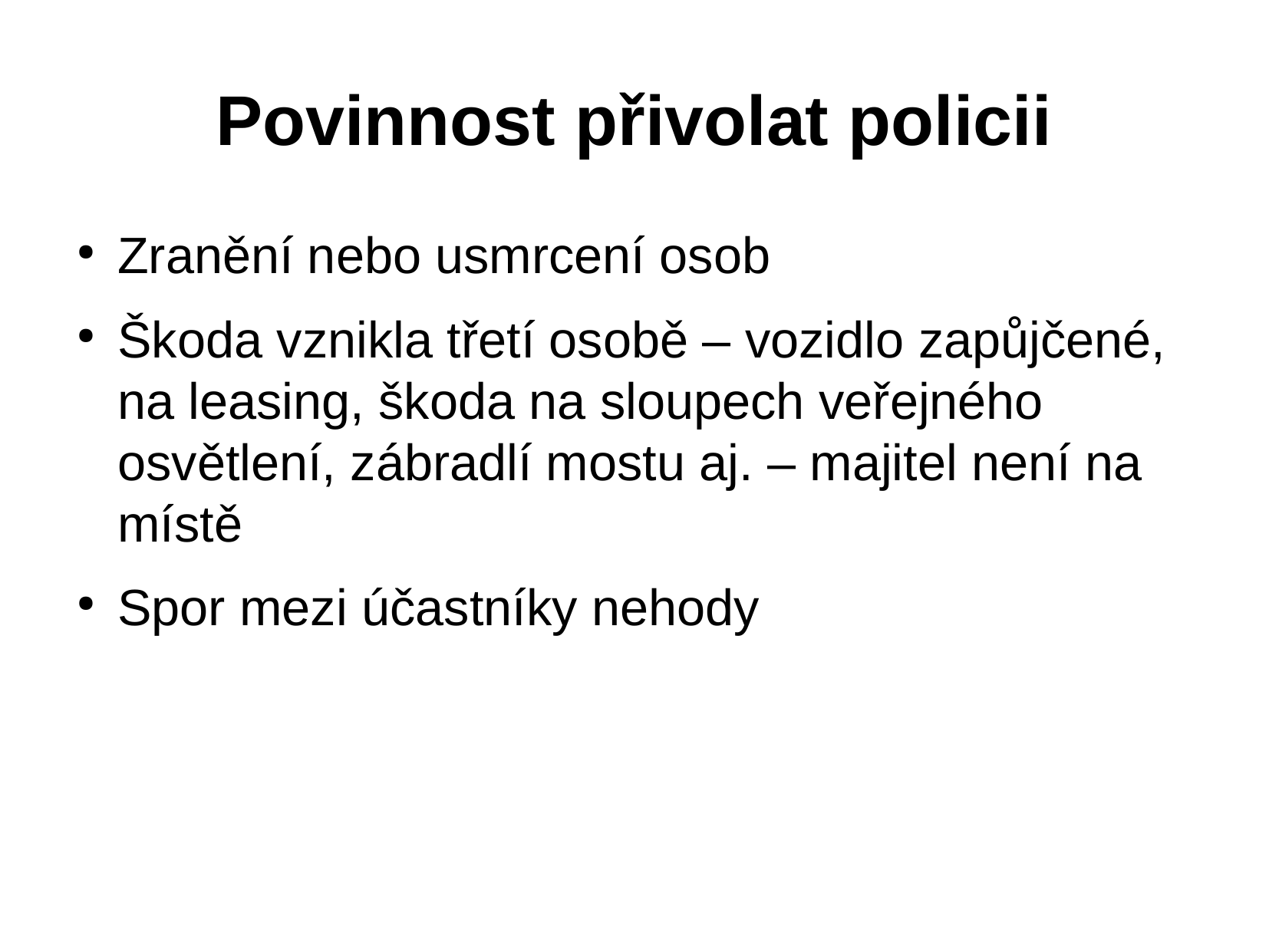

# Povinnost přivolat policii
Zranění nebo usmrcení osob
Škoda vznikla třetí osobě – vozidlo zapůjčené, na leasing, škoda na sloupech veřejného osvětlení, zábradlí mostu aj. – majitel není na místě
Spor mezi účastníky nehody